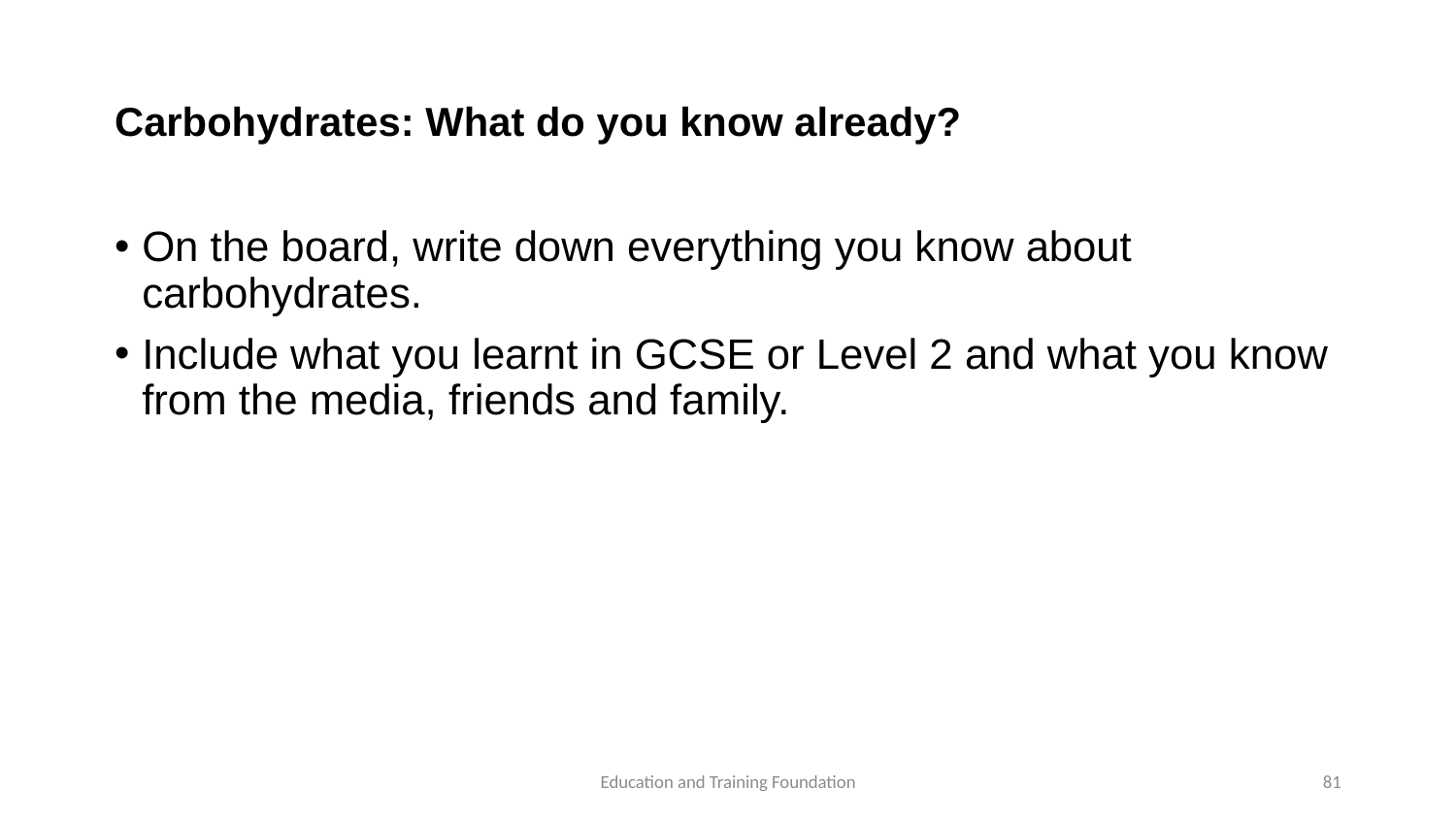

# Carbohydrates: What do you know already?
On the board, write down everything you know about carbohydrates.
Include what you learnt in GCSE or Level 2 and what you know from the media, friends and family.

Education and Training Foundation
81